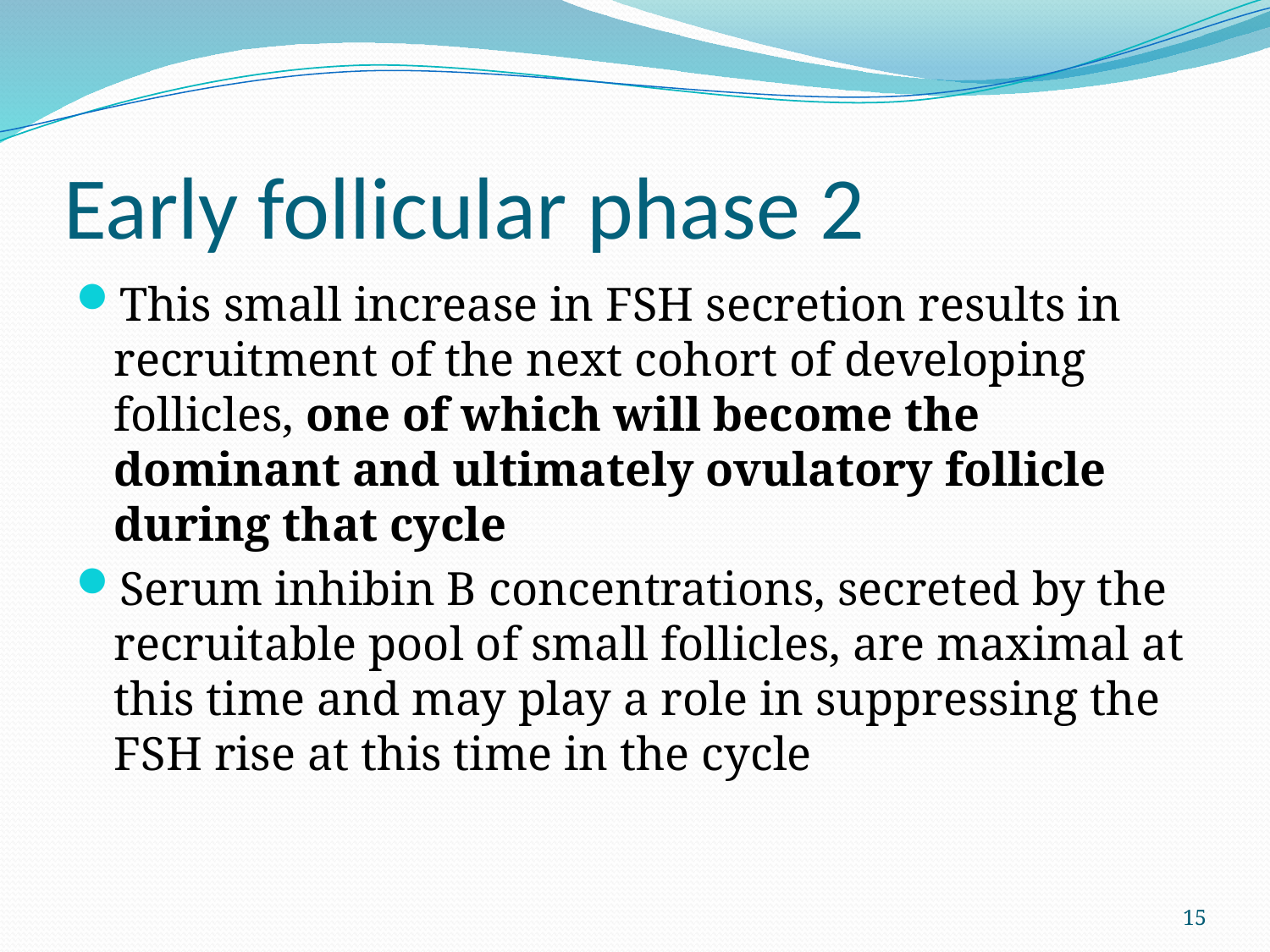

# Early follicular phase 2
This small increase in FSH secretion results in recruitment of the next cohort of developing follicles, one of which will become the dominant and ultimately ovulatory follicle during that cycle
Serum inhibin B concentrations, secreted by the recruitable pool of small follicles, are maximal at this time and may play a role in suppressing the FSH rise at this time in the cycle
15